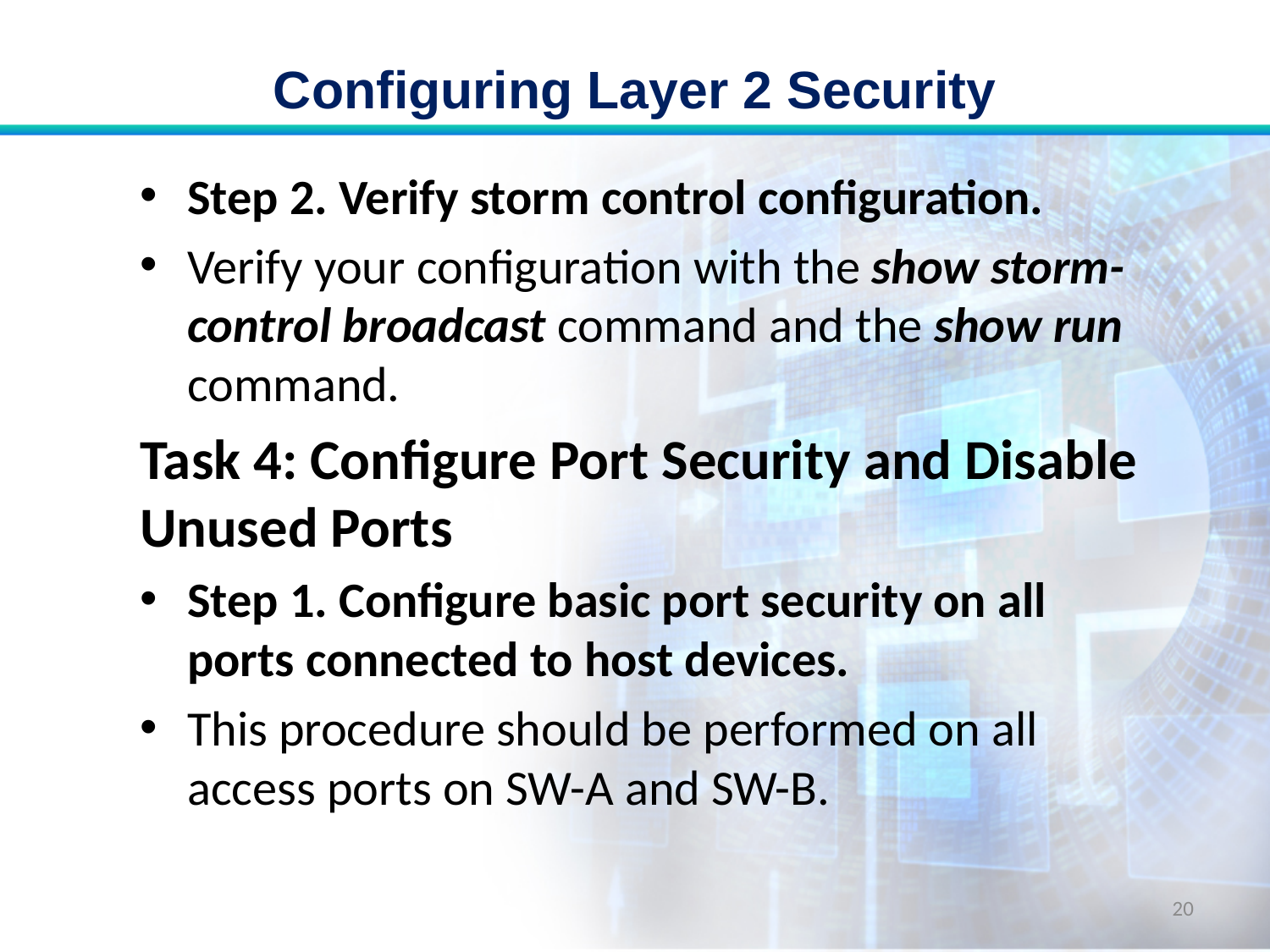

# Configuring Layer 2 Security
Step 2. Verify storm control configuration.
Verify your configuration with the show storm-control broadcast command and the show run command.
Task 4: Configure Port Security and Disable Unused Ports
Step 1. Configure basic port security on all ports connected to host devices.
This procedure should be performed on all access ports on SW-A and SW-B.

20